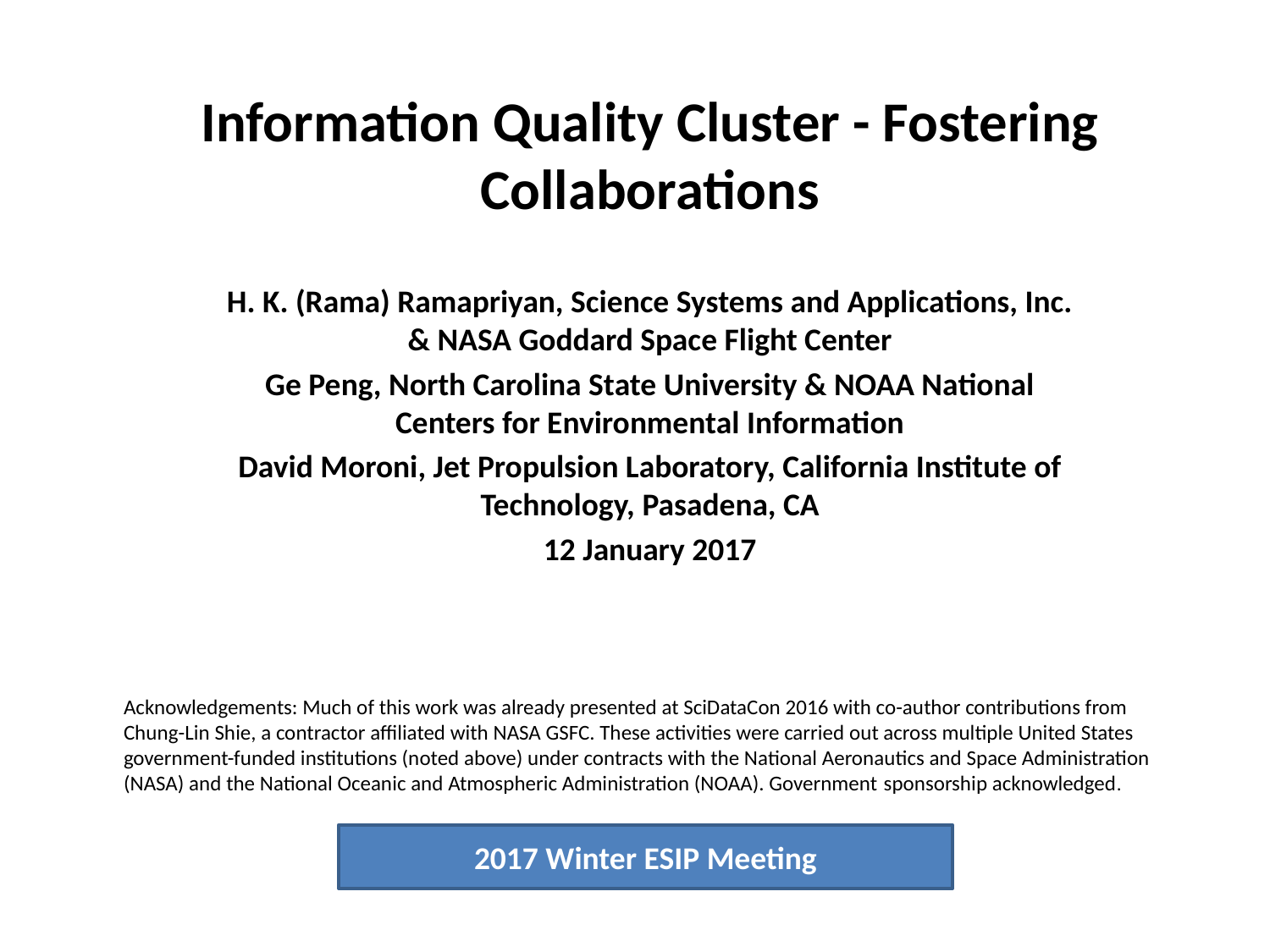

# Information Quality Cluster - Fostering Collaborations
H. K. (Rama) Ramapriyan, Science Systems and Applications, Inc. & NASA Goddard Space Flight Center
Ge Peng, North Carolina State University & NOAA National Centers for Environmental Information
David Moroni, Jet Propulsion Laboratory, California Institute of Technology, Pasadena, CA
12 January 2017
Acknowledgements: Much of this work was already presented at SciDataCon 2016 with co-author contributions from Chung-Lin Shie, a contractor affiliated with NASA GSFC. These activities were carried out across multiple United States government-funded institutions (noted above) under contracts with the National Aeronautics and Space Administration (NASA) and the National Oceanic and Atmospheric Administration (NOAA). Government sponsorship acknowledged.
2017 Winter ESIP Meeting